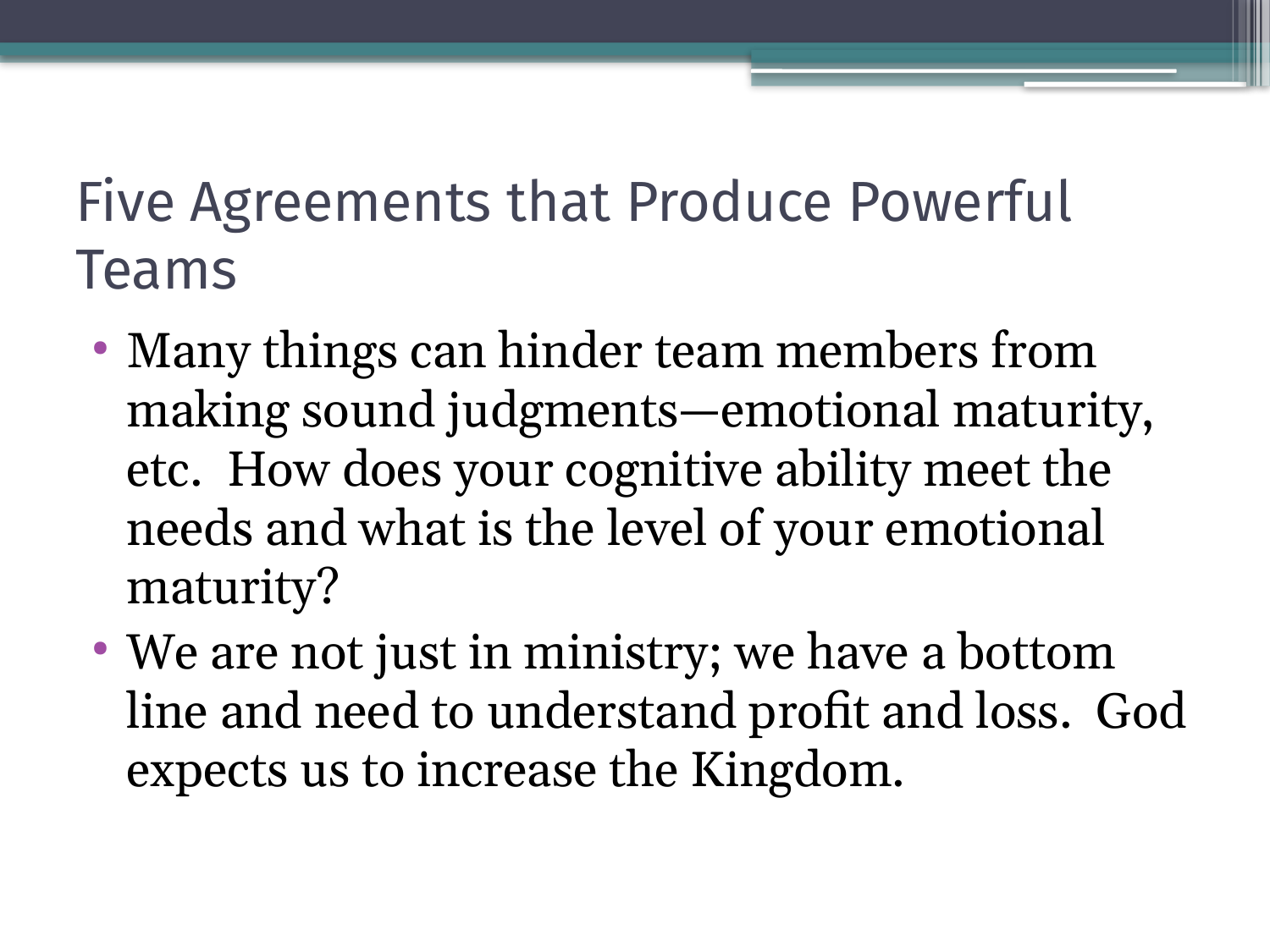

# Five Agreements that Produce Powerful Teams
Many things can hinder team members from making sound judgments—emotional maturity, etc.  How does your cognitive ability meet the needs and what is the level of your emotional maturity?
We are not just in ministry; we have a bottom line and need to understand profit and loss.  God expects us to increase the Kingdom.